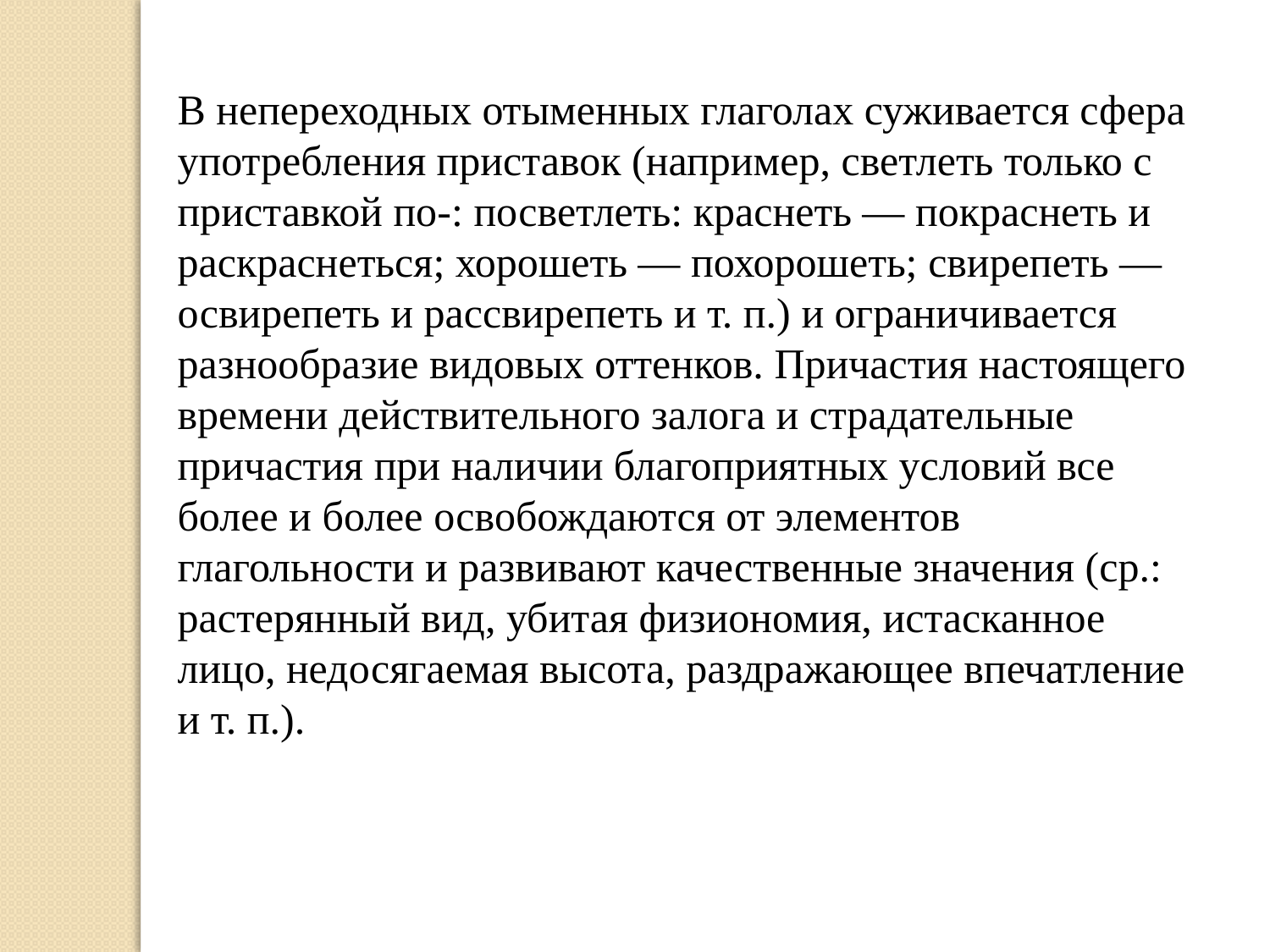

В непереходных отыменных глаголах суживается сфера употребления приставок (например, светлеть только с приставкой по-: посветлеть: краснеть — покраснеть и раскраснеться; хорошеть — похорошеть; свирепеть — освирепеть и рассвирепеть и т. п.) и ограничивается разнообразие видовых оттенков. Причастия настоящего времени действительного залога и страдательные причастия при наличии благоприятных условий все более и более освобождаются от элементов глагольности и развивают качественные значения (ср.: растерянный вид, убитая физиономия, истасканное лицо, недосягаемая высота, раздражающее впечатление и т. п.).